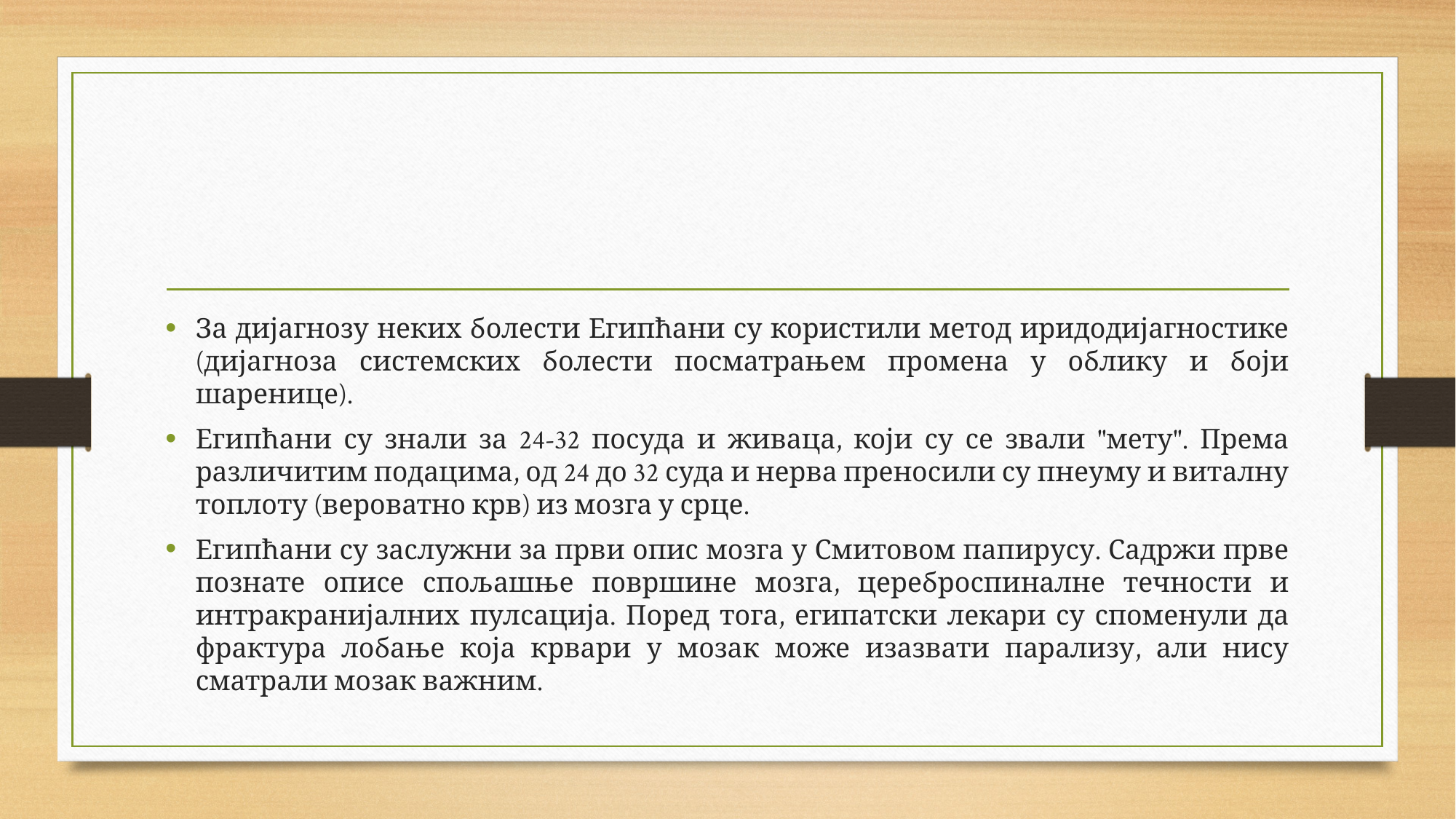

За дијагнозу неких болести Египћани су користили метод иридодијагностике (дијагноза системских болести посматрањем промена у облику и боји шаренице).
Египћани су знали за 24-32 посуда и живаца, који су се звали "мету". Према различитим подацима, од 24 до 32 суда и нерва преносили су пнеуму и виталну топлоту (вероватно крв) из мозга у срце.
Египћани су заслужни за први опис мозга у Смитовом папирусу. Садржи прве познате описе спољашње површине мозга, цереброспиналне течности и интракранијалних пулсација. Поред тога, египатски лекари су споменули да фрактура лобање која крвари у мозак може изазвати парализу, али нису сматрали мозак важним.